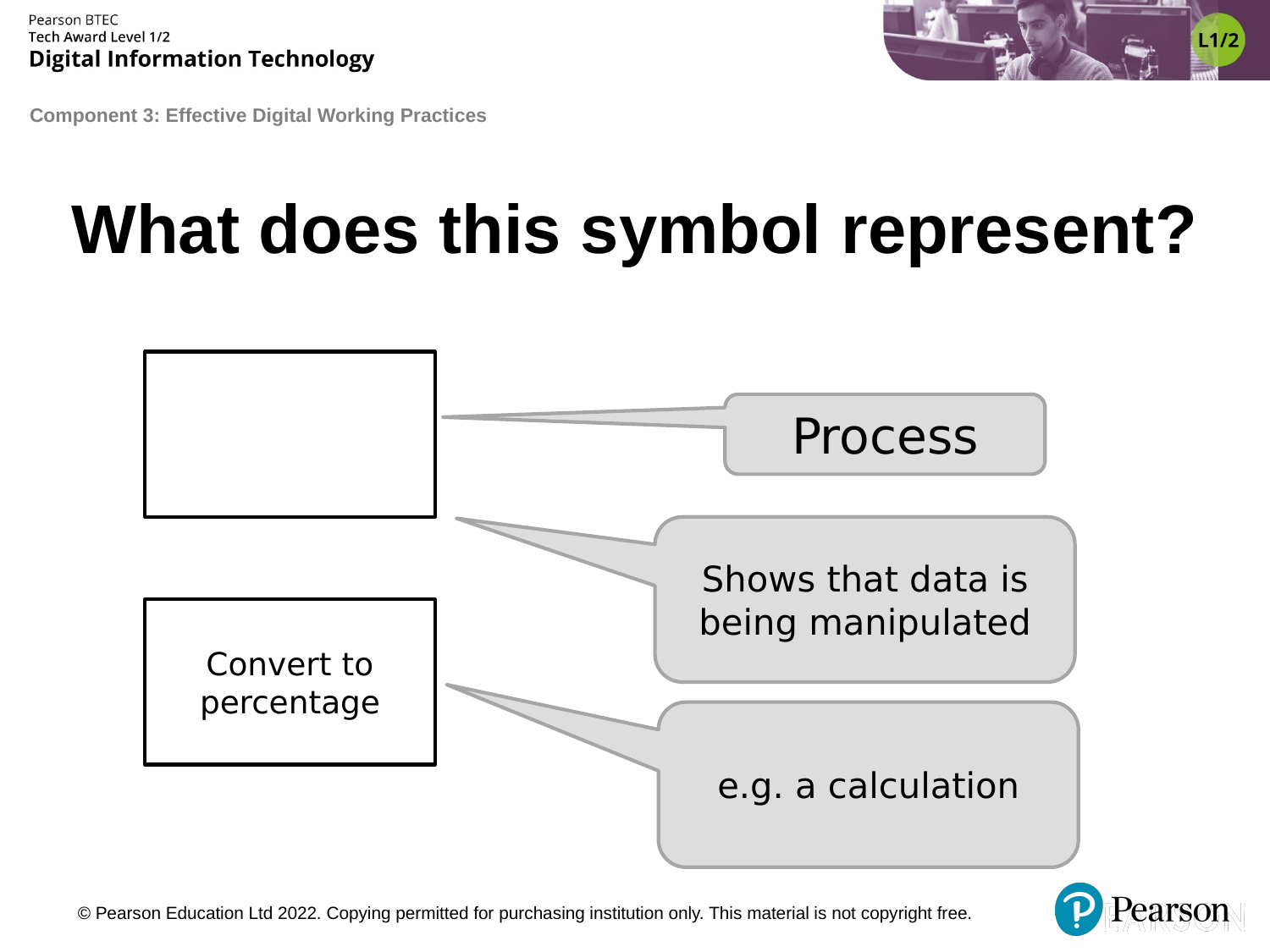

# What does this symbol represent?

Process

Shows that data is being manipulated

Convert to percentage

e.g. a calculation
© Pearson Education Ltd 2022. Copying permitted for purchasing institution only. This material is not copyright free.